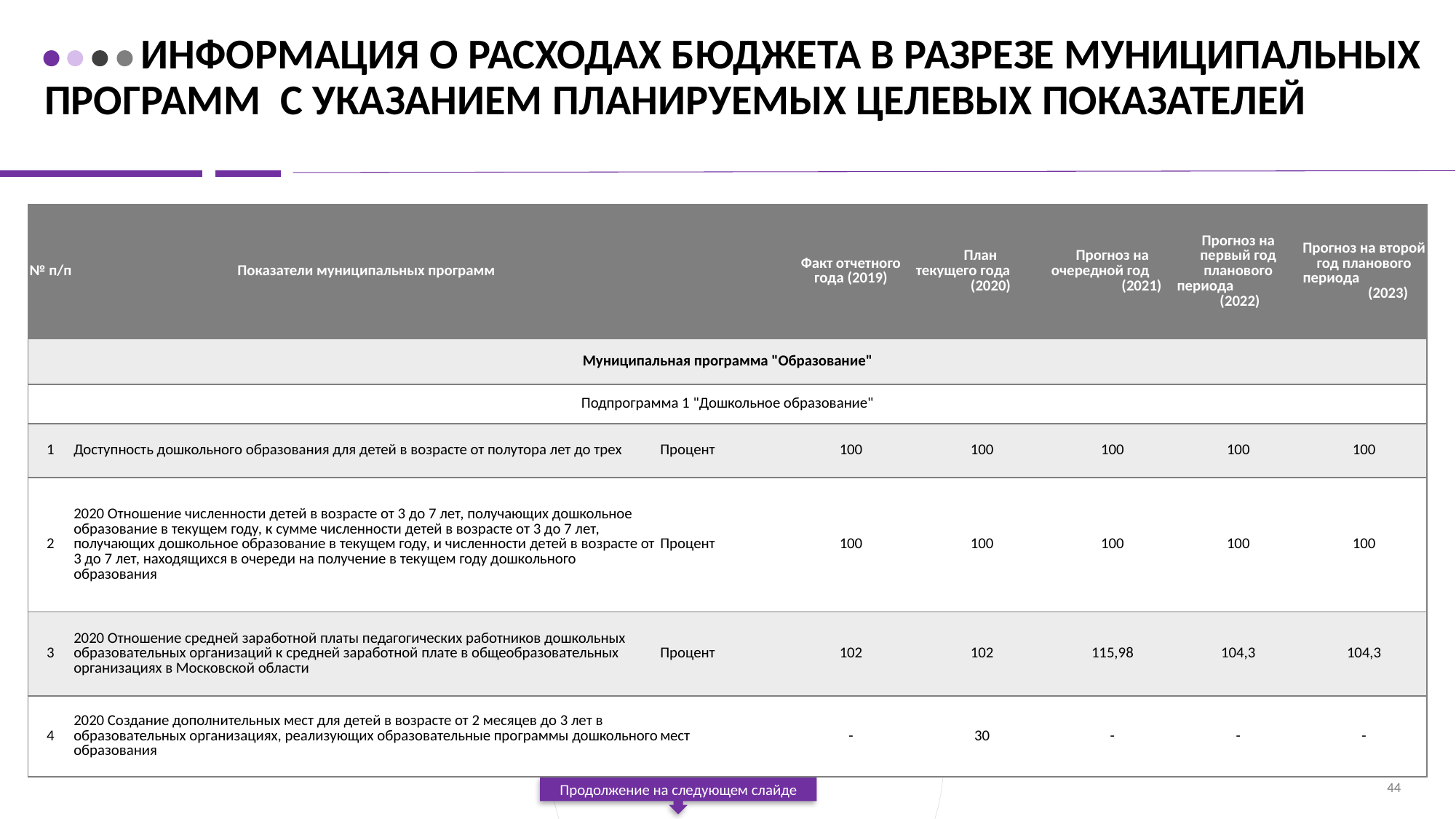

# Информация о расходах бюджета в разрезе муниципальных программ  с указанием планируемых целевых показателей
| № п/п | Показатели муниципальных программ |  | Факт отчетного года (2019) | План текущего года (2020) | Прогноз на очередной год (2021) | Прогноз на первый год планового периода (2022) | Прогноз на второй год планового периода (2023) |
| --- | --- | --- | --- | --- | --- | --- | --- |
| Муниципальная программа "Образование" |  |  |  |  |  |  |  |
| Подпрограмма 1 "Дошкольное образование" |  |  |  |  |  |  |  |
| 1 | Доступность дошкольного образования для детей в возрасте от полутора лет до трех | Процент | 100 | 100 | 100 | 100 | 100 |
| 2 | 2020 Отношение численности детей в возрасте от 3 до 7 лет, получающих дошкольное образование в текущем году, к сумме численности детей в возрасте от 3 до 7 лет, получающих дошкольное образование в текущем году, и численности детей в возрасте от 3 до 7 лет, находящихся в очереди на получение в текущем году дошкольного образования | Процент | 100 | 100 | 100 | 100 | 100 |
| 3 | 2020 Отношение средней заработной платы педагогических работников дошкольных образовательных организаций к средней заработной плате в общеобразовательных организациях в Московской области | Процент | 102 | 102 | 115,98 | 104,3 | 104,3 |
| 4 | 2020 Создание дополнительных мест для детей в возрасте от 2 месяцев до 3 лет в образовательных организациях, реализующих образовательные программы дошкольного образования | мест | - | 30 | - | - | - |
44
Продолжение на следующем слайде